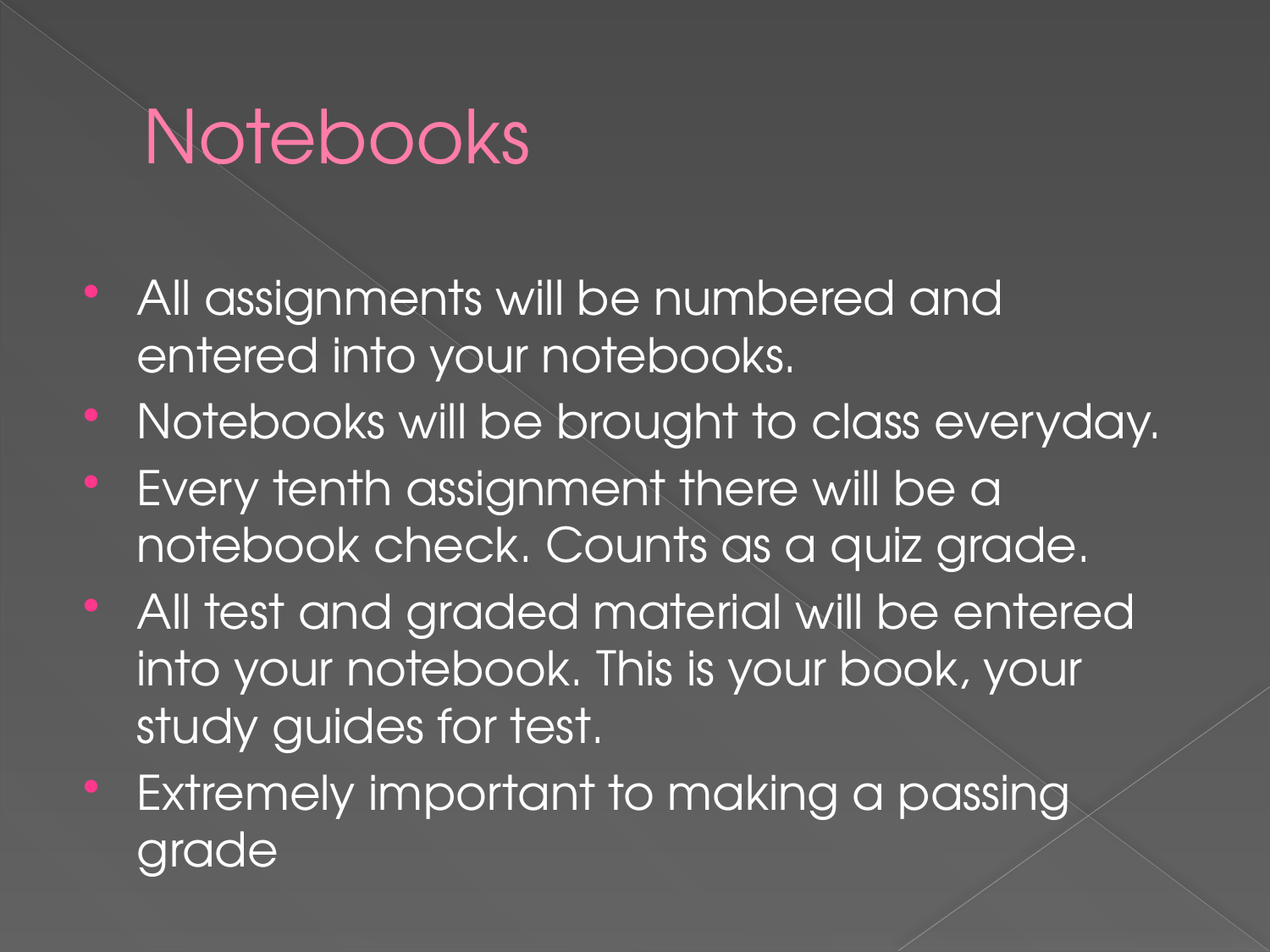

# Notebooks
All assignments will be numbered and entered into your notebooks.
Notebooks will be brought to class everyday.
Every tenth assignment there will be a notebook check. Counts as a quiz grade.
All test and graded material will be entered into your notebook. This is your book, your study guides for test.
Extremely important to making a passing grade